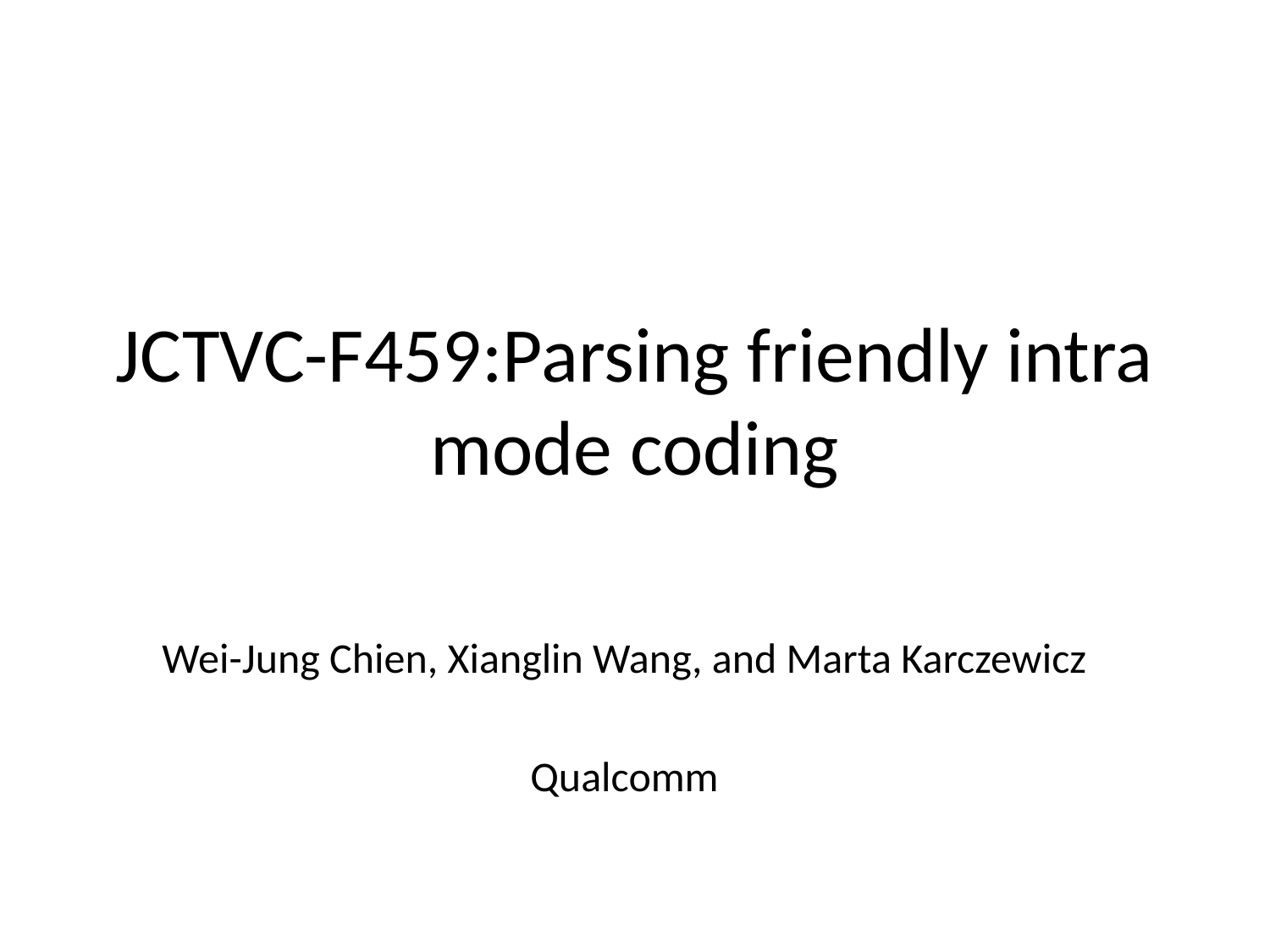

# JCTVC-F459:Parsing friendly intra mode coding
Wei-Jung Chien, Xianglin Wang, and Marta Karczewicz

Qualcomm